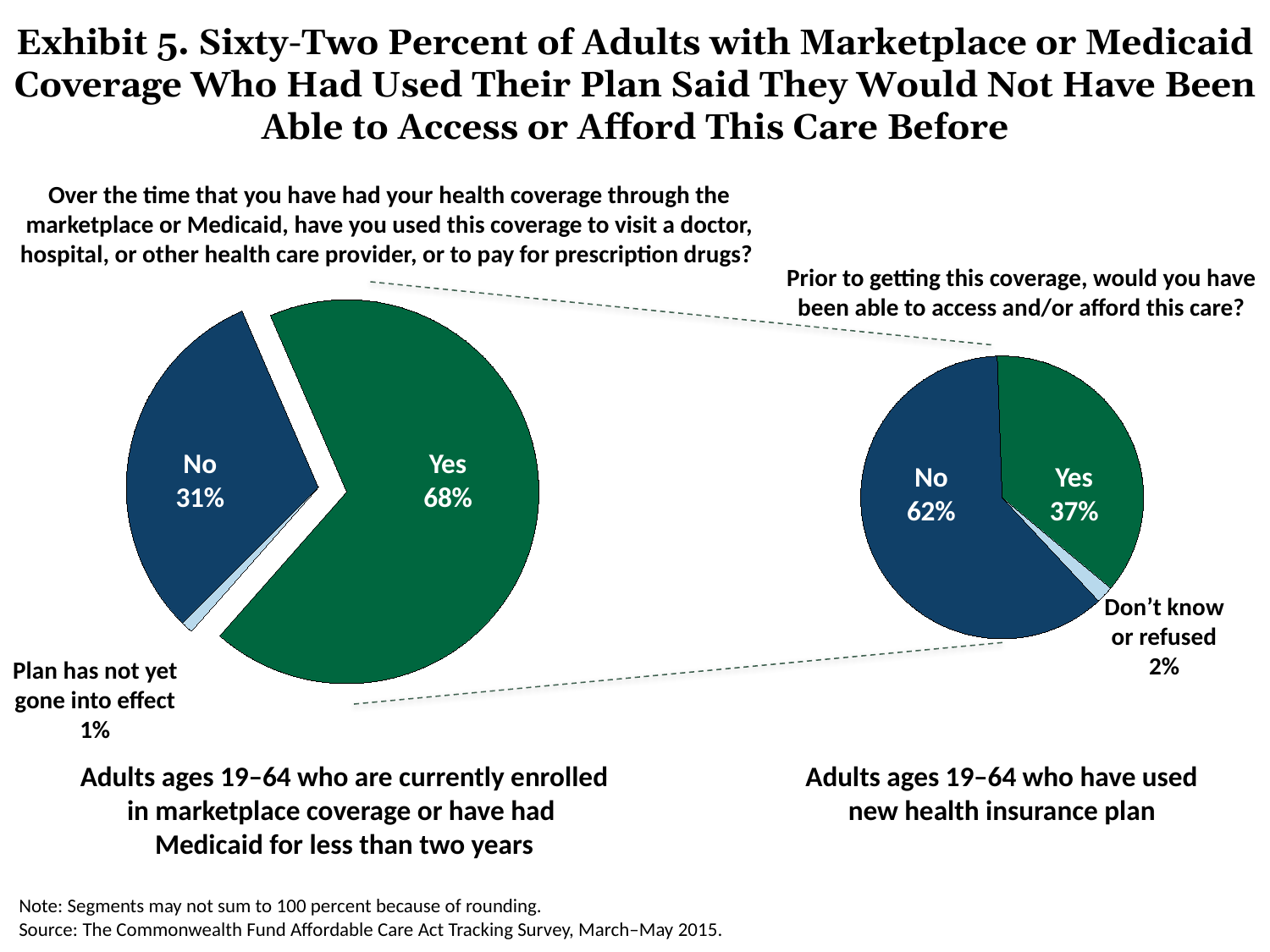

Exhibit 5. Sixty-Two Percent of Adults with Marketplace or Medicaid Coverage Who Had Used Their Plan Said They Would Not Have Been Able to Access or Afford This Care Before
Over the time that you have had your health coverage through the marketplace or Medicaid, have you used this coverage to visit a doctor, hospital, or other health care provider, or to pay for prescription drugs?
Prior to getting this coverage, would you have been able to access and/or afford this care?

### Chart

| Category | Sales |
|---|---|
| No | 31.0 |
| Yes | 68.0 |
| Plan has not yet gone into effect | 1.0 |
| Don't know or refused | None |

### Chart

| Category | Sales |
|---|---|
| No | 62.0 |
| Yes | 37.0 |
| Don't know or refused | 2.0 |
No
31%
Yes
68%
No
62%
Yes
37%
Don’t know or refused
2%
Plan has not yet gone into effect
1%
Adults ages 19–64 who are currently enrolled in marketplace coverage or have had
Medicaid for less than two years
Adults ages 19–64 who have used new health insurance plan
Note: Segments may not sum to 100 percent because of rounding.
Source: The Commonwealth Fund Affordable Care Act Tracking Survey, March–May 2015.